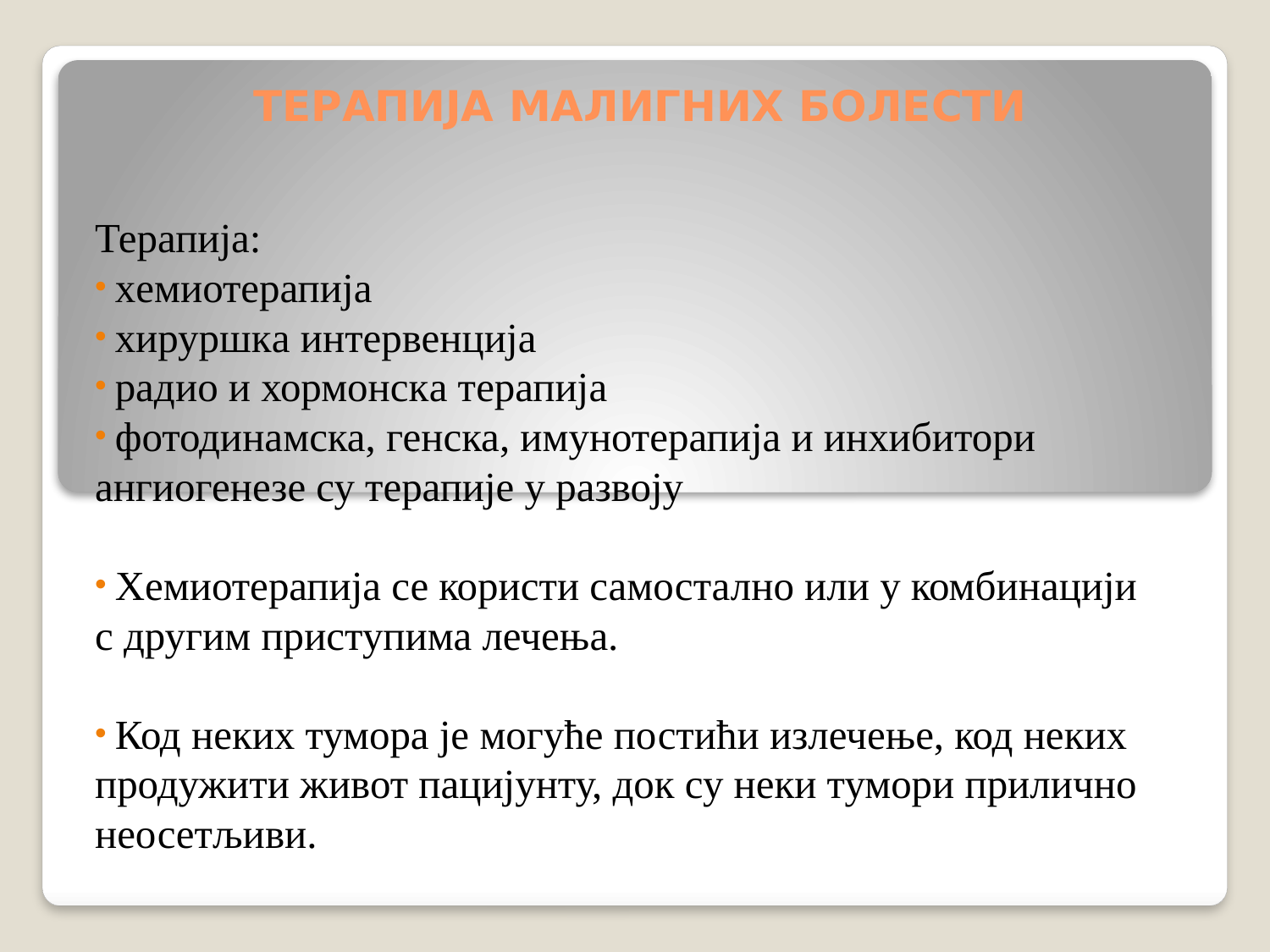

# ТЕРАПИЈА МАЛИГНИХ БОЛЕСТИ

Терапија:
 хемиотерапија
 хируршка интервенција
 радио и хормонска терапија
 фотодинамска, генска, имунотерапија и инхибитори ангиогенезе су терапије у развоју

 Хемиотерапија се користи самостално или у комбинацији с другим приступима лечења.

 Код неких тумора је могуће постићи излечење, код неких продужити живот пацијунту, док су неки тумори прилично неосетљиви.